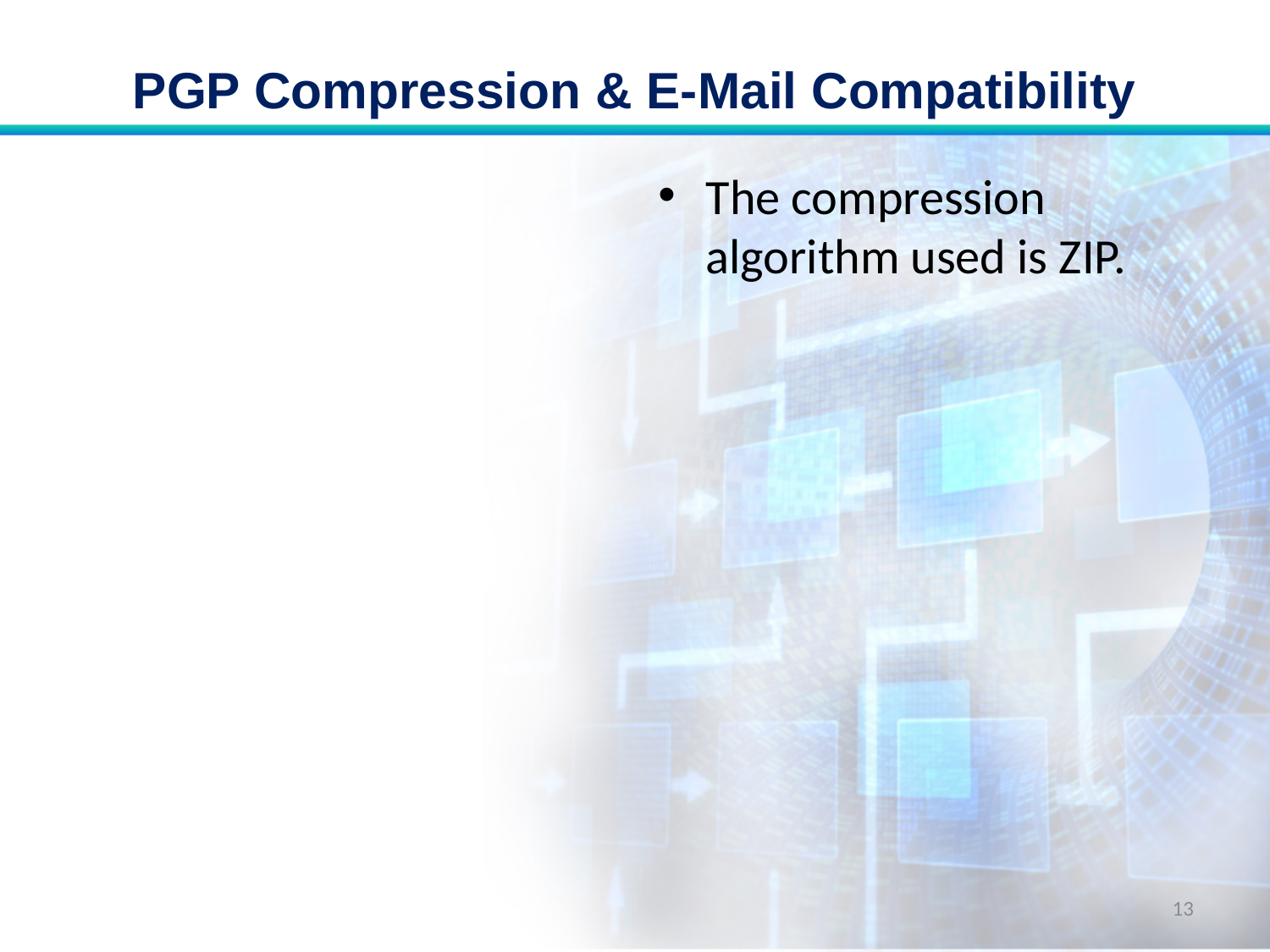

# PGP Compression & E-Mail Compatibility
The compression algorithm used is ZIP.
13